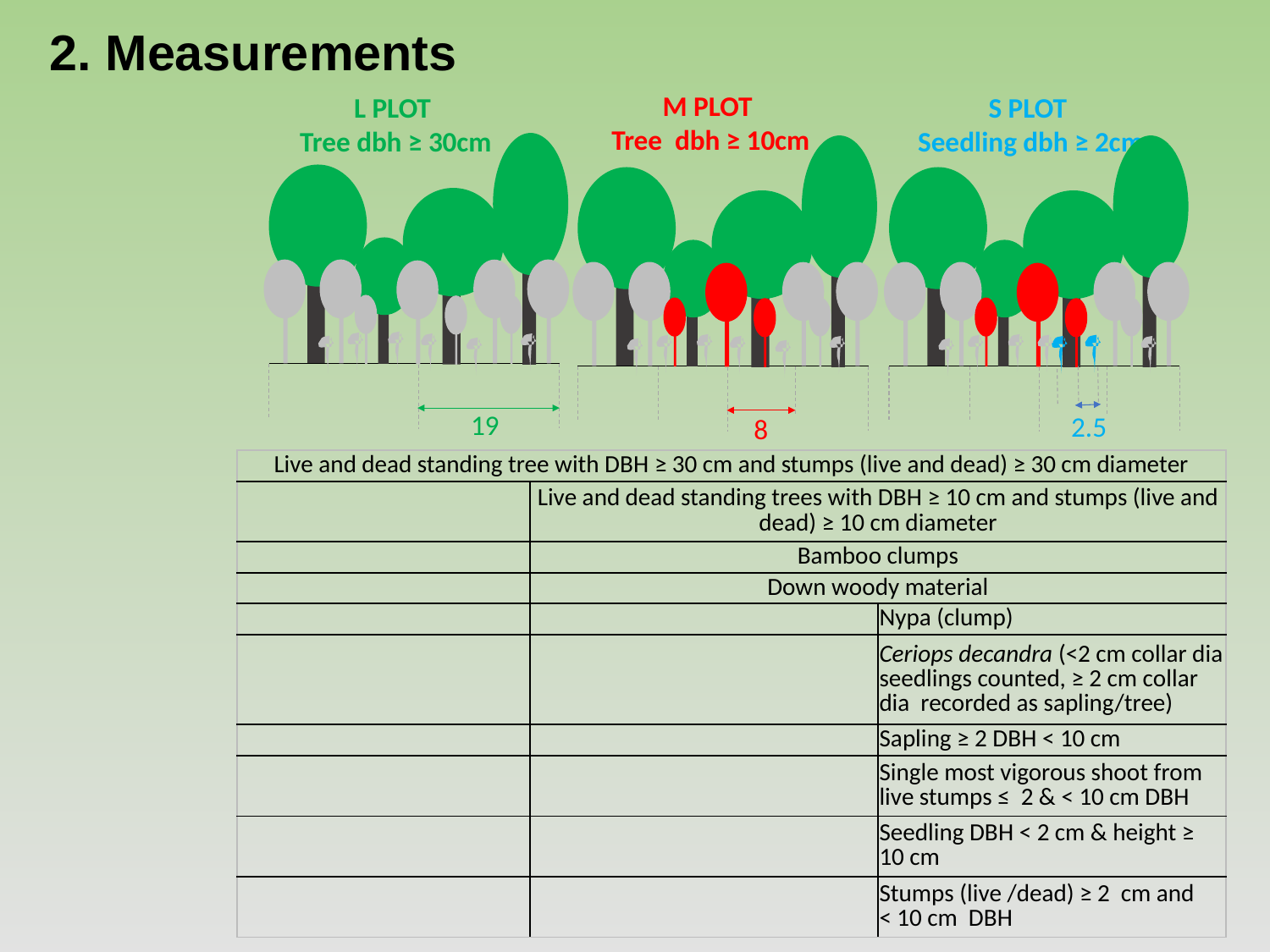

2. Measurements
M PLOT
Tree  dbh ≥ 10cm
L PLOT
Tree dbh ≥ 30cm
S PLOT
Seedling dbh ≥ 2cm

19
2.5
8
| Live and dead standing tree with DBH ≥ 30 cm and stumps (live and dead) ≥ 30 cm diameter |  |  |
| --- | --- | --- |
|  | Live and dead standing trees with DBH ≥ 10 cm and stumps (live and dead) ≥ 10 cm diameter |  |
|  | Bamboo clumps |  |
|  | Down woody material |  |
|  |  | Nypa (clump) |
|  |  | Ceriops decandra (<2 cm collar dia seedlings counted, ≥ 2 cm collar dia recorded as sapling/tree) |
|  |  | Sapling ≥ 2 DBH < 10 cm |
|  |  | Single most vigorous shoot from live stumps ≤ 2 & < 10 cm DBH |
|  |  | Seedling DBH < 2 cm & height ≥ 10 cm |
|  |  | Stumps (live /dead) ≥ 2 cm and < 10 cm DBH |